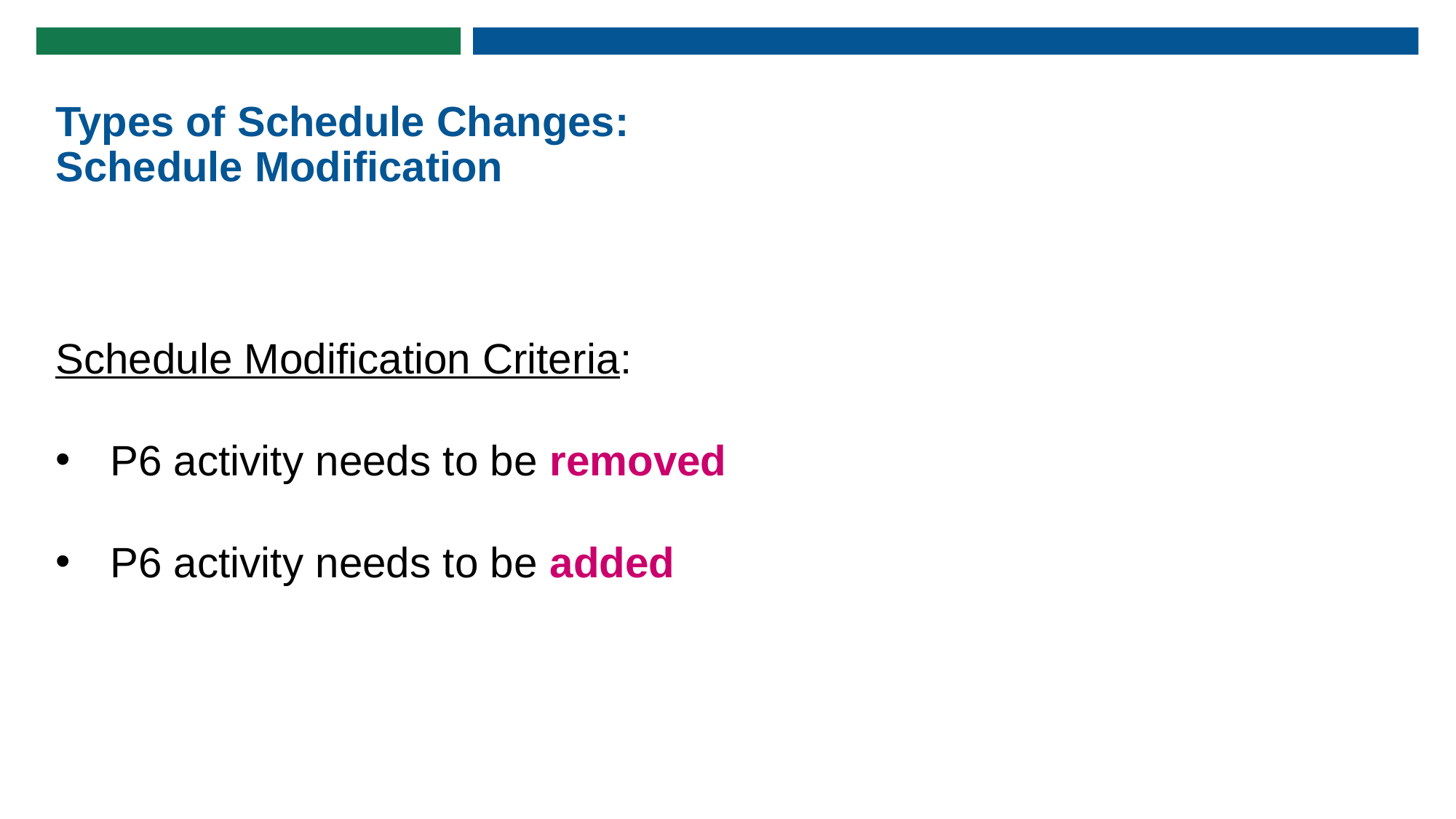

Types of Schedule Changes:
Schedule Modification
Schedule Modification Criteria:

P6 activity needs to be removed

P6 activity needs to be added